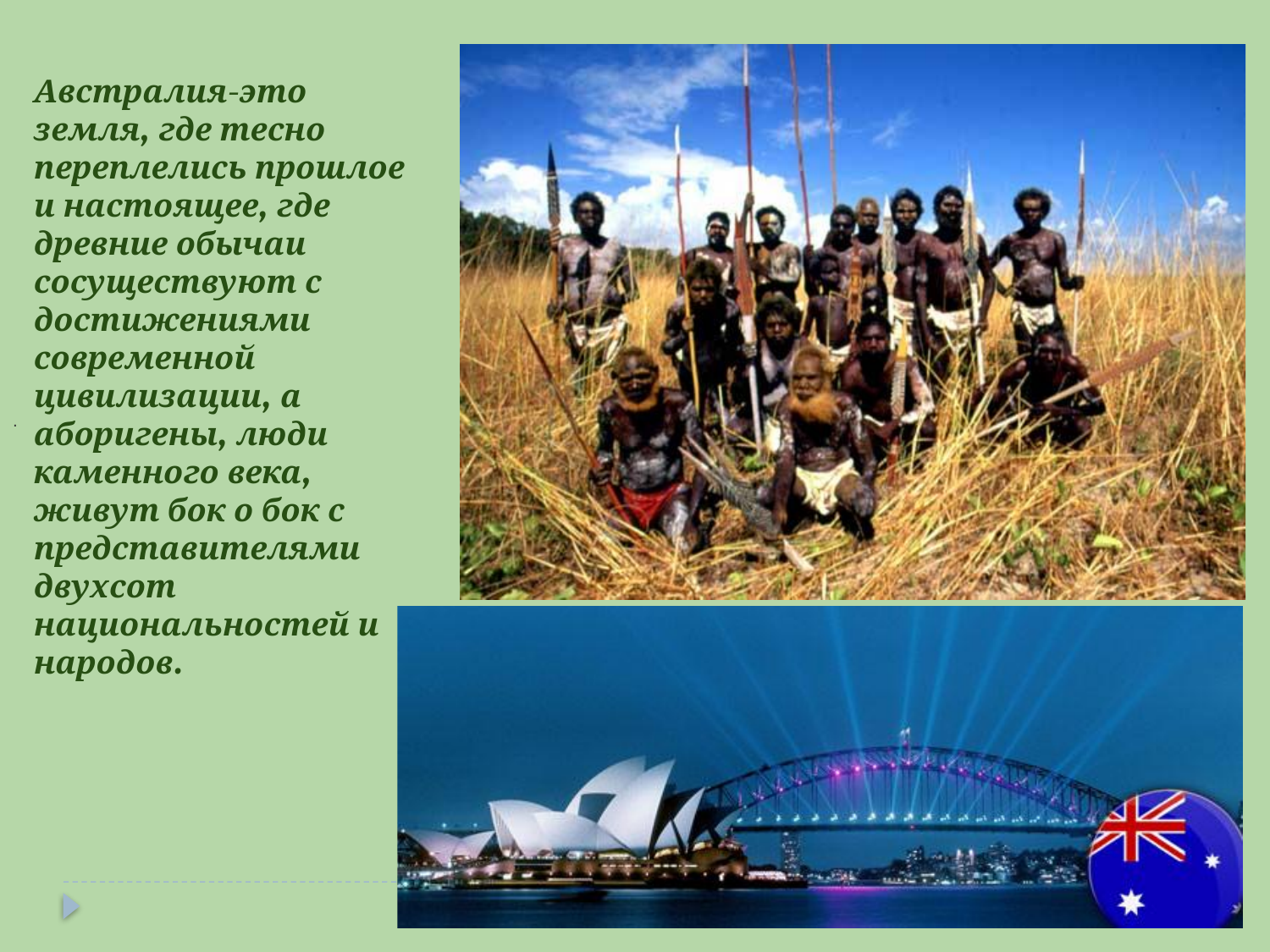

.
Австралия-это земля, где тесно переплелись прошлое и настоящее, где древние обычаи сосуществуют с достижениями современной цивилизации, а аборигены, люди каменного века, живут бок о бок с представителями двухсот национальностей и народов.